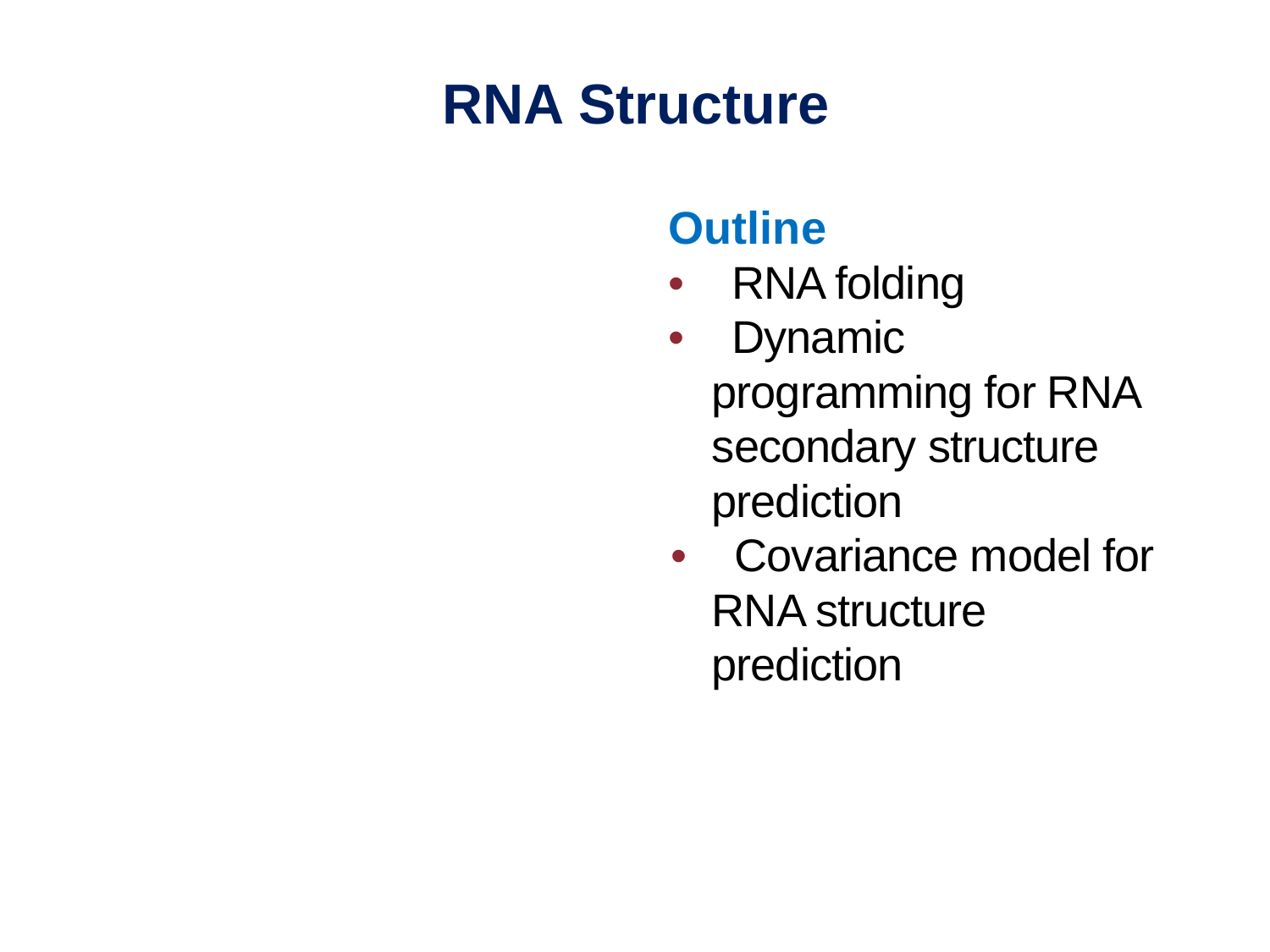

RNA Structure
Outline
•    RNA folding
•    Dynamic
programming for RNA secondary structure prediction
•    Covariance model for RNA structure prediction